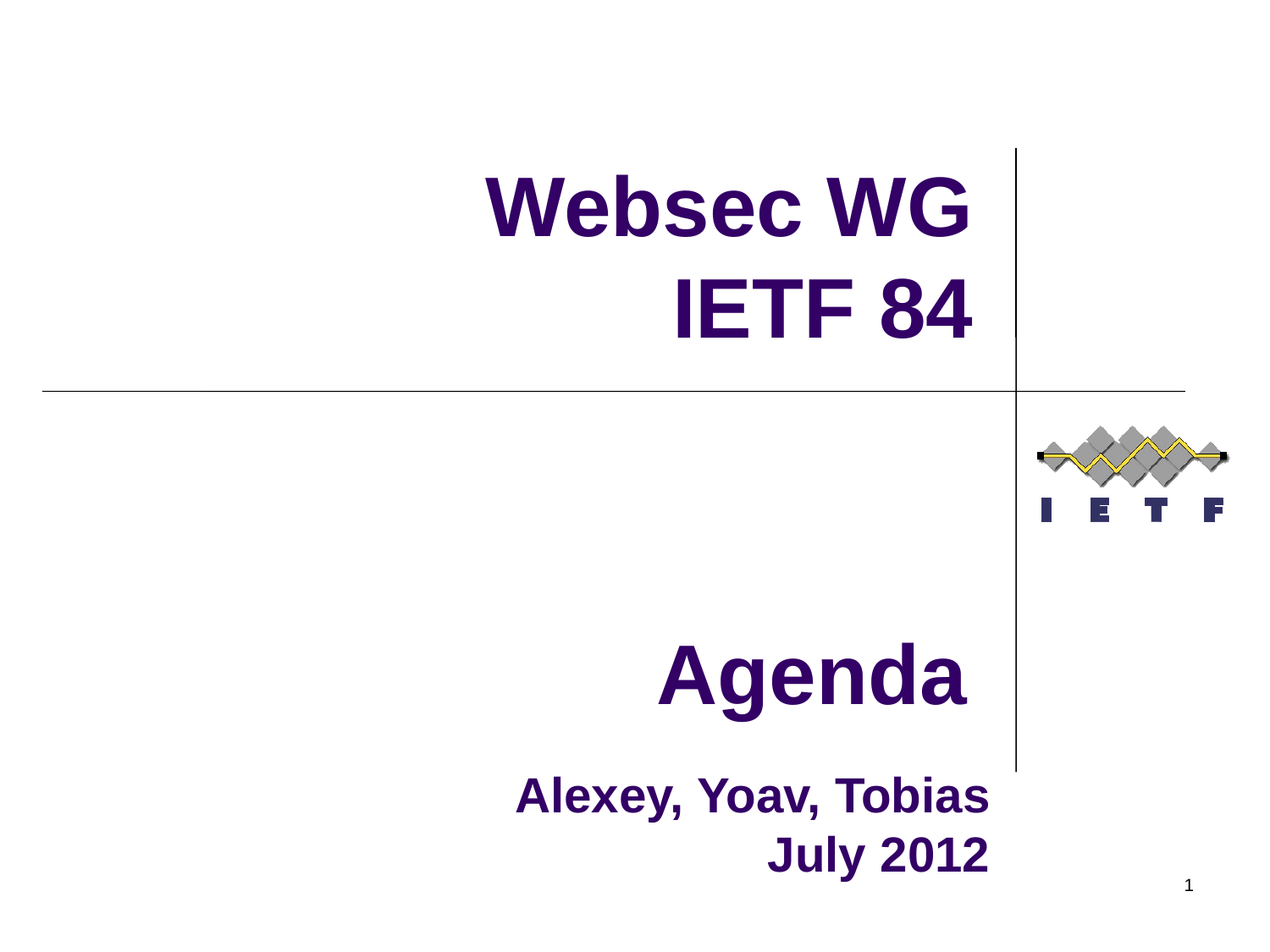

Websec WG
IETF 84
Agenda
 Alexey, Yoav, Tobias
July 2012
1